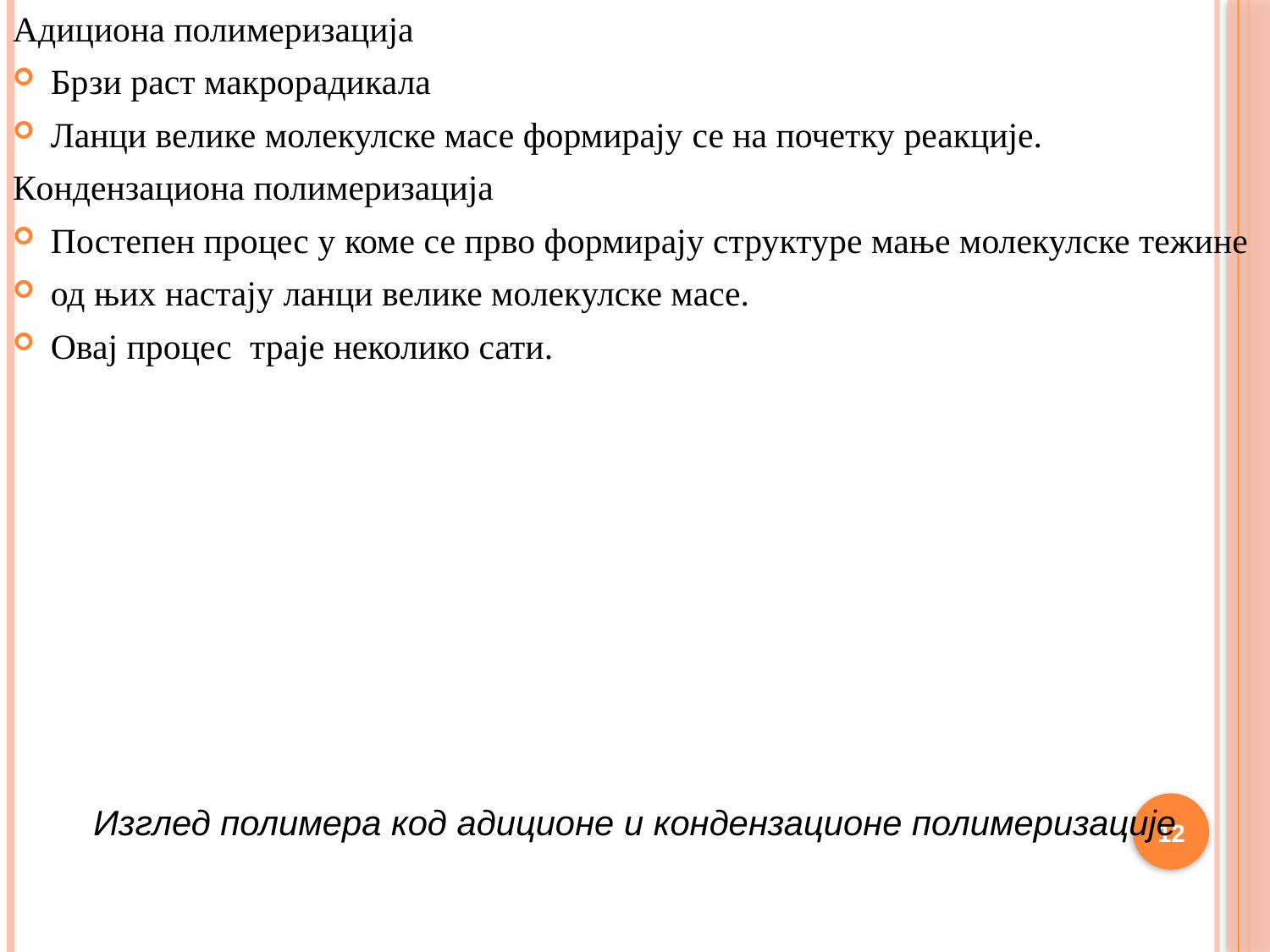

Адициона полимеризација
Брзи раст макрорадикала
Ланци велике молекулске масе формирају се на почетку реакције.
Кондензациона полимеризација
Постепен процес у коме се прво формирају структуре мање молекулске тежине
од њих настају ланци велике молекулске масе.
Овај процес  траје неколико сати.

Изглед полимера код адиционе и кондензационе полимеризације

12